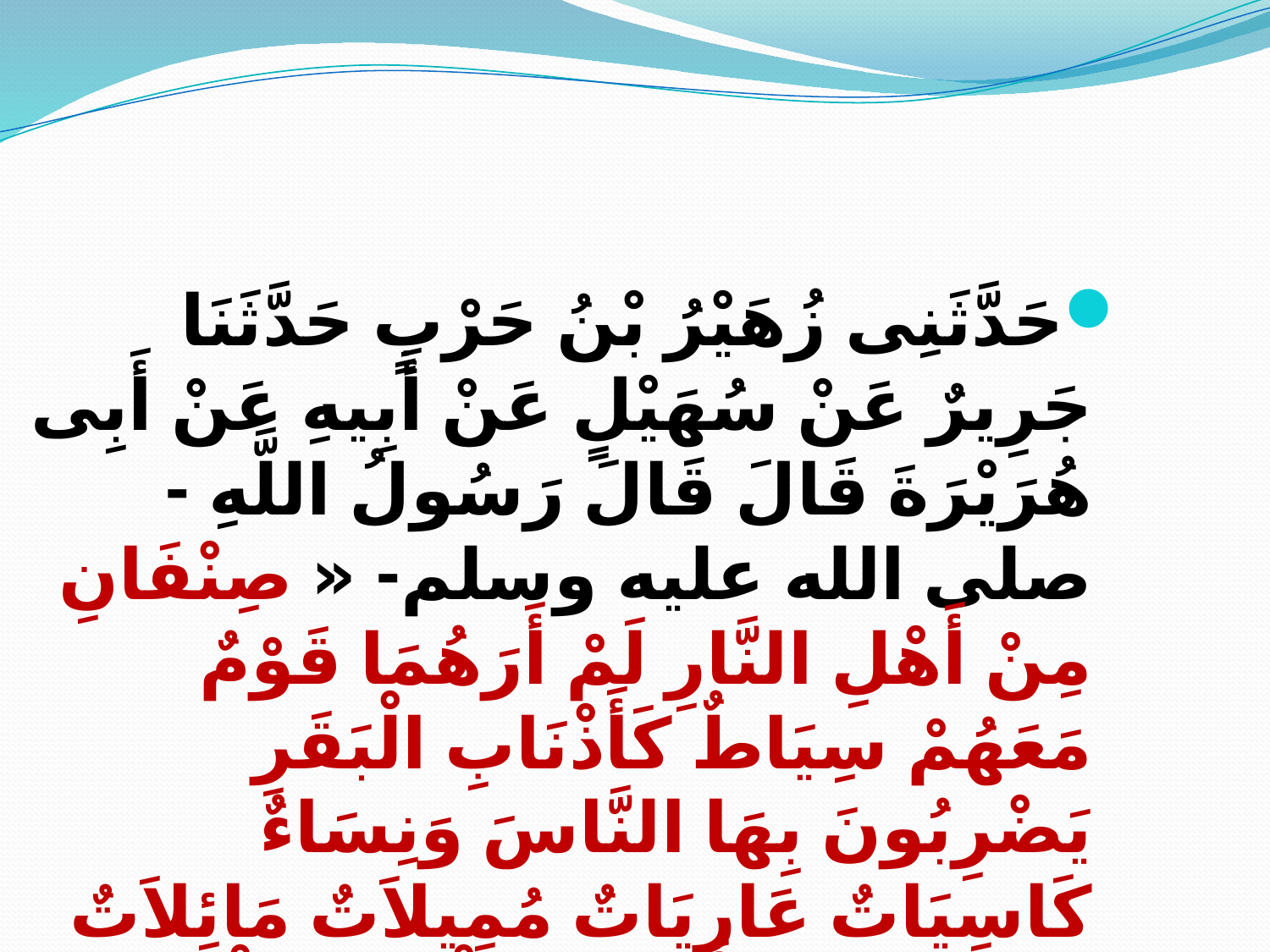

حَدَّثَنِى زُهَيْرُ بْنُ حَرْبٍ حَدَّثَنَا جَرِيرٌ عَنْ سُهَيْلٍ عَنْ أَبِيهِ عَنْ أَبِى هُرَيْرَةَ قَالَ قَالَ رَسُولُ اللَّهِ -صلى الله عليه وسلم- « صِنْفَانِ مِنْ أَهْلِ النَّارِ لَمْ أَرَهُمَا قَوْمٌ مَعَهُمْ سِيَاطٌ كَأَذْنَابِ الْبَقَرِ يَضْرِبُونَ بِهَا النَّاسَ وَنِسَاءٌ كَاسِيَاتٌ عَارِيَاتٌ مُمِيلاَتٌ مَائِلاَتٌ رُءُوسُهُنَّ كَأَسْنِمَةِ الْبُخْتِ الْمَائِلَةِ لاَ يَدْخُلْنَ الْجَنَّةَ وَلاَ يَجِدْنَ رِيحَهَا وَإِنَّ رِيحَهَا لَيُوجَدُ مِنْ مَسِيرَةِ كَذَا وَكَذَا».